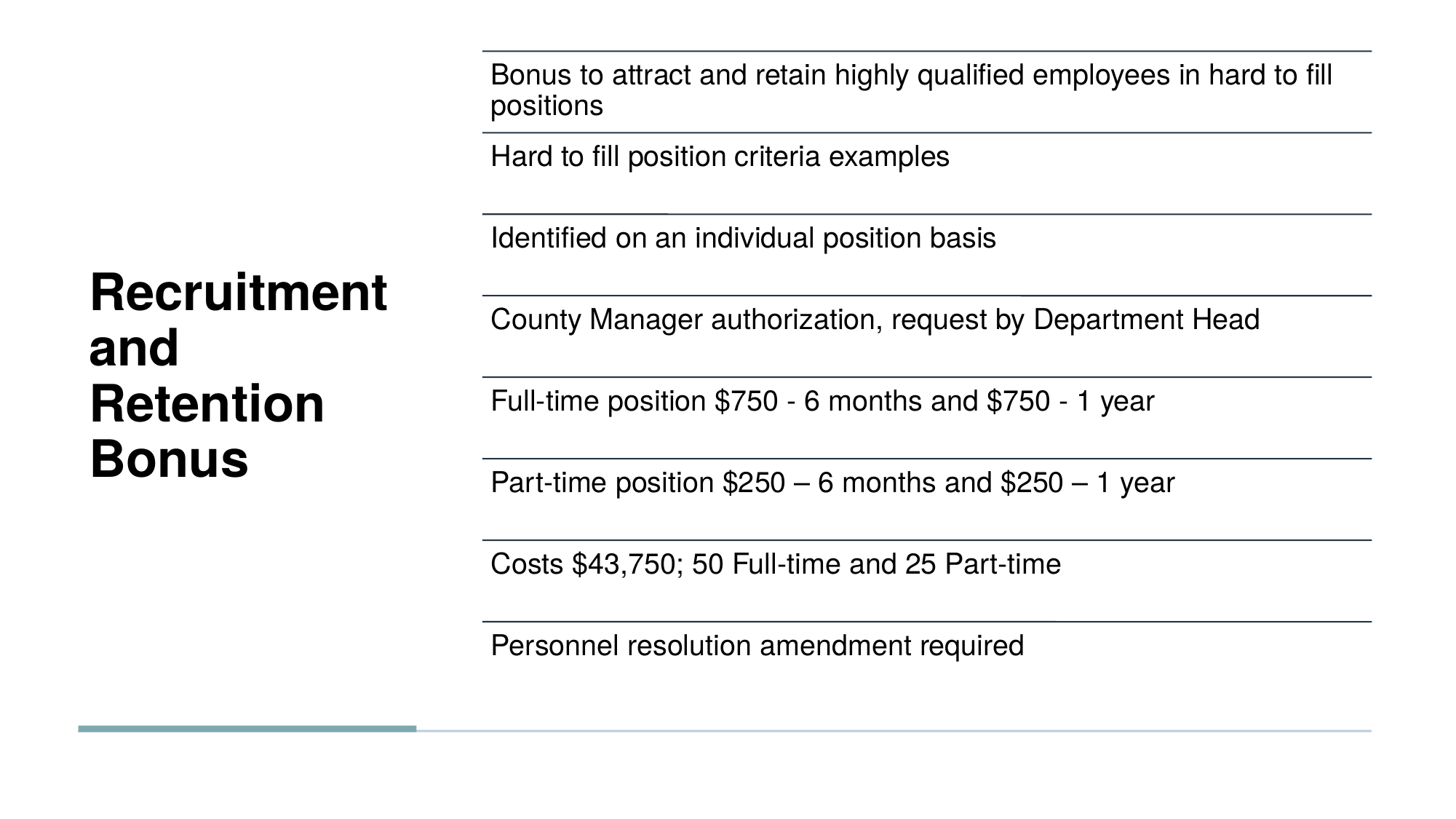

# Recruitment and Retention Bonus
Bonus to attract and retain highly qualified employees in hard to fill positions
Hard to fill position criteria examples
Identified on an individual position basis
County Manager authorization, request by Department Head
Full-time position $750 - 6 months and $750 - 1 year
Part-time position $250 – 6 months and $250 – 1 year
Costs $43,750; 50 Full-time and 25 Part-time
Personnel resolution amendment required